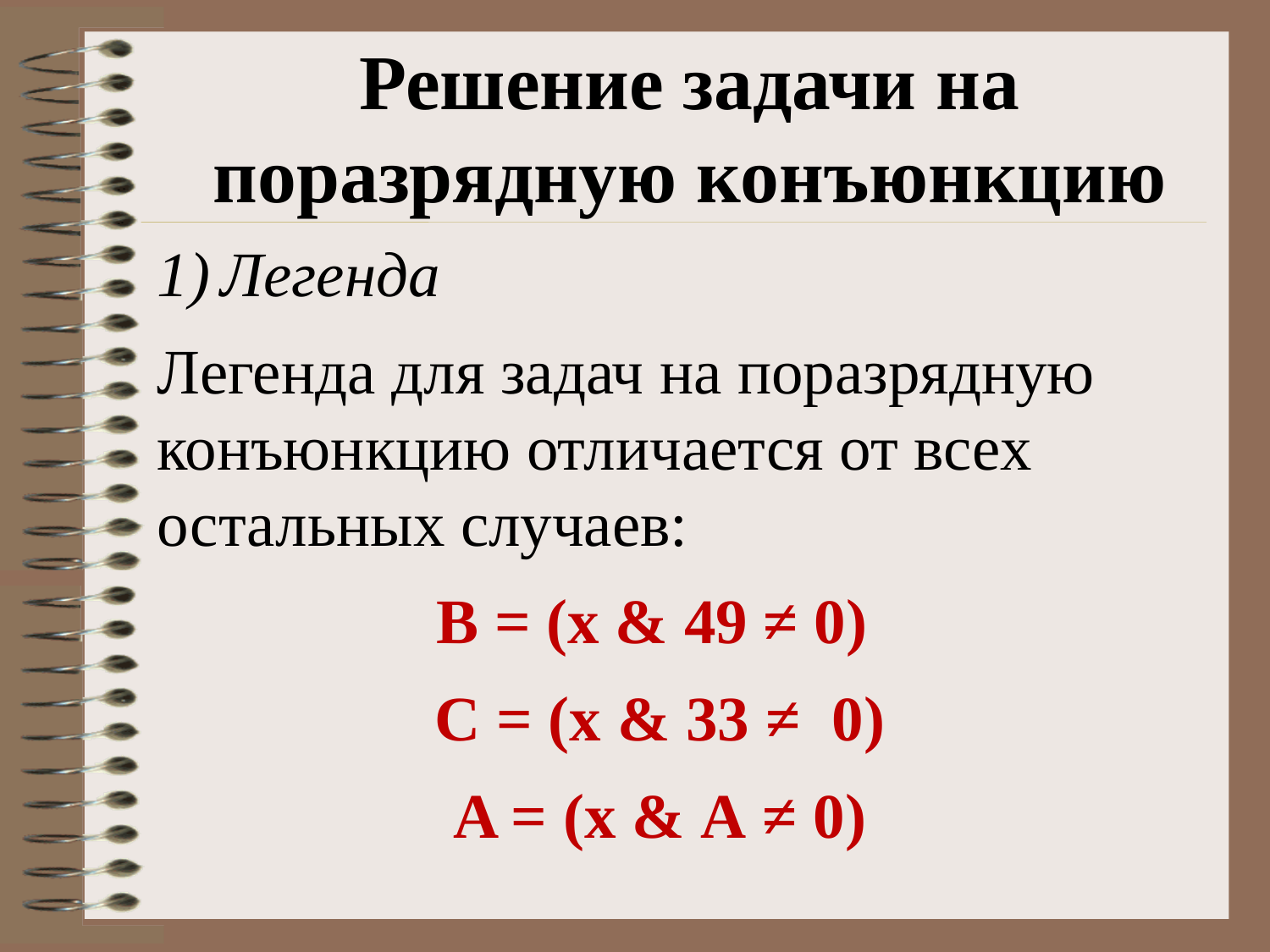

Решение задачи на поразрядную конъюнкцию
Легенда
Легенда для задач на поразрядную конъюнкцию отличается от всех остальных случаев:
B = (x & 49 ≠ 0)
C = (x & 33 ≠  0)
A = (x & А ≠ 0)